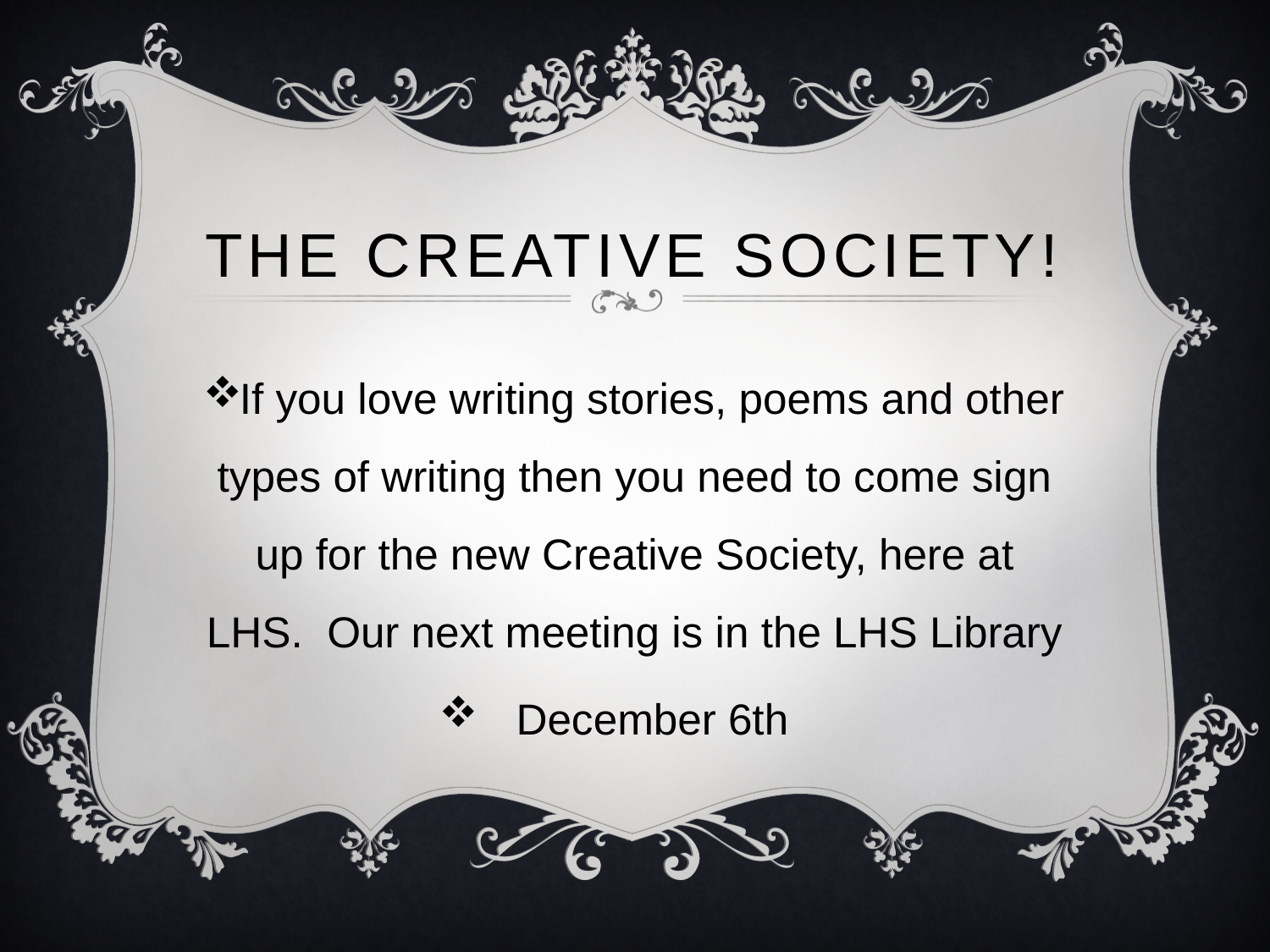

# The Creative Society!
If you love writing stories, poems and other types of writing then you need to come sign up for the new Creative Society, here at LHS.  Our next meeting is in the LHS Library
December 6th